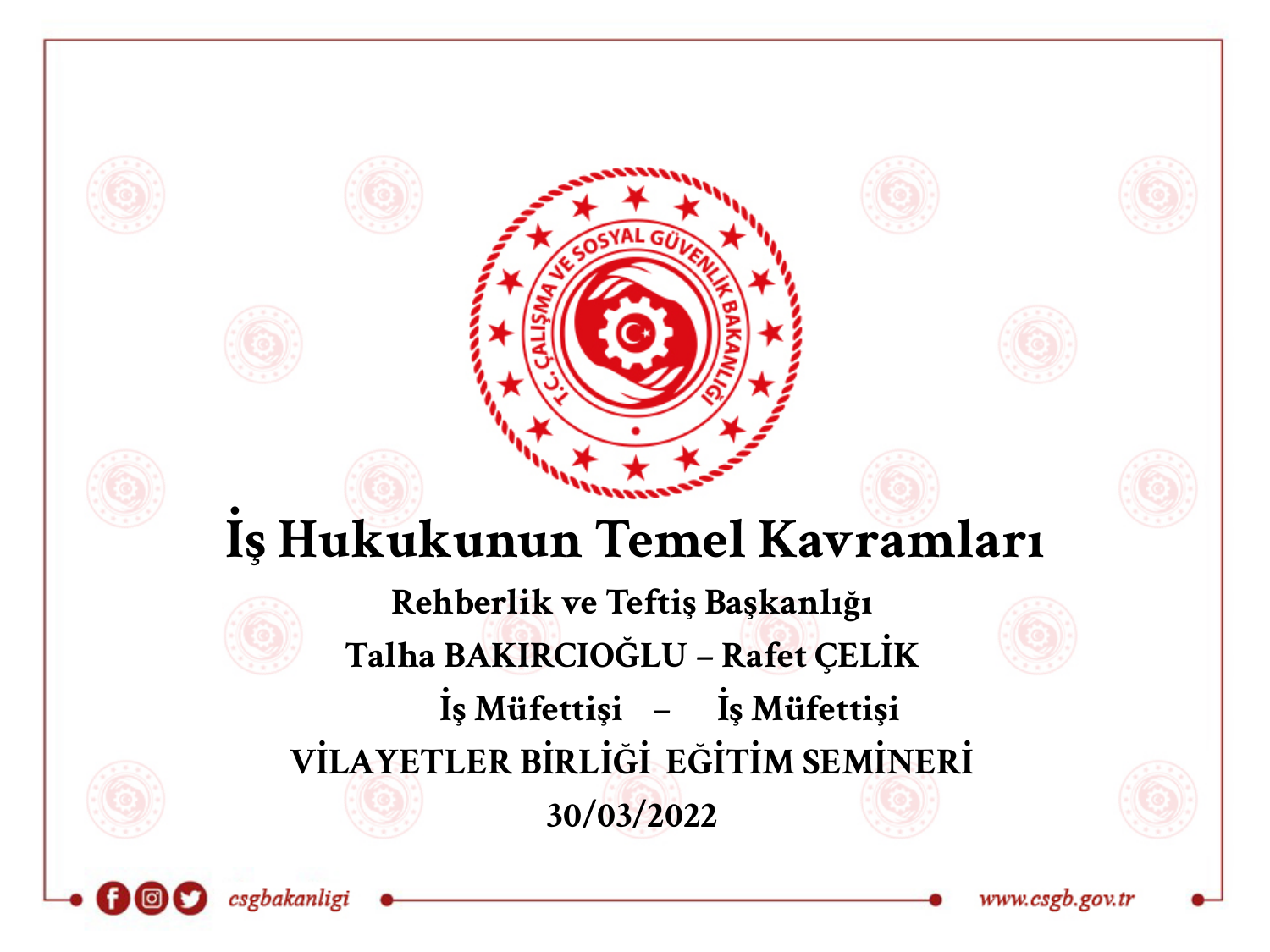

İş Hukukunun Temel Kavramları
Rehberlik ve Teftiş Başkanlığı
Talha BAKIRCIOĞLU – Rafet ÇELİK
          İş Müfettişi    –      İş Müfettişi
VİLAYETLER BİRLİĞİ  EĞİTİM SEMİNERİ
30/03/2022